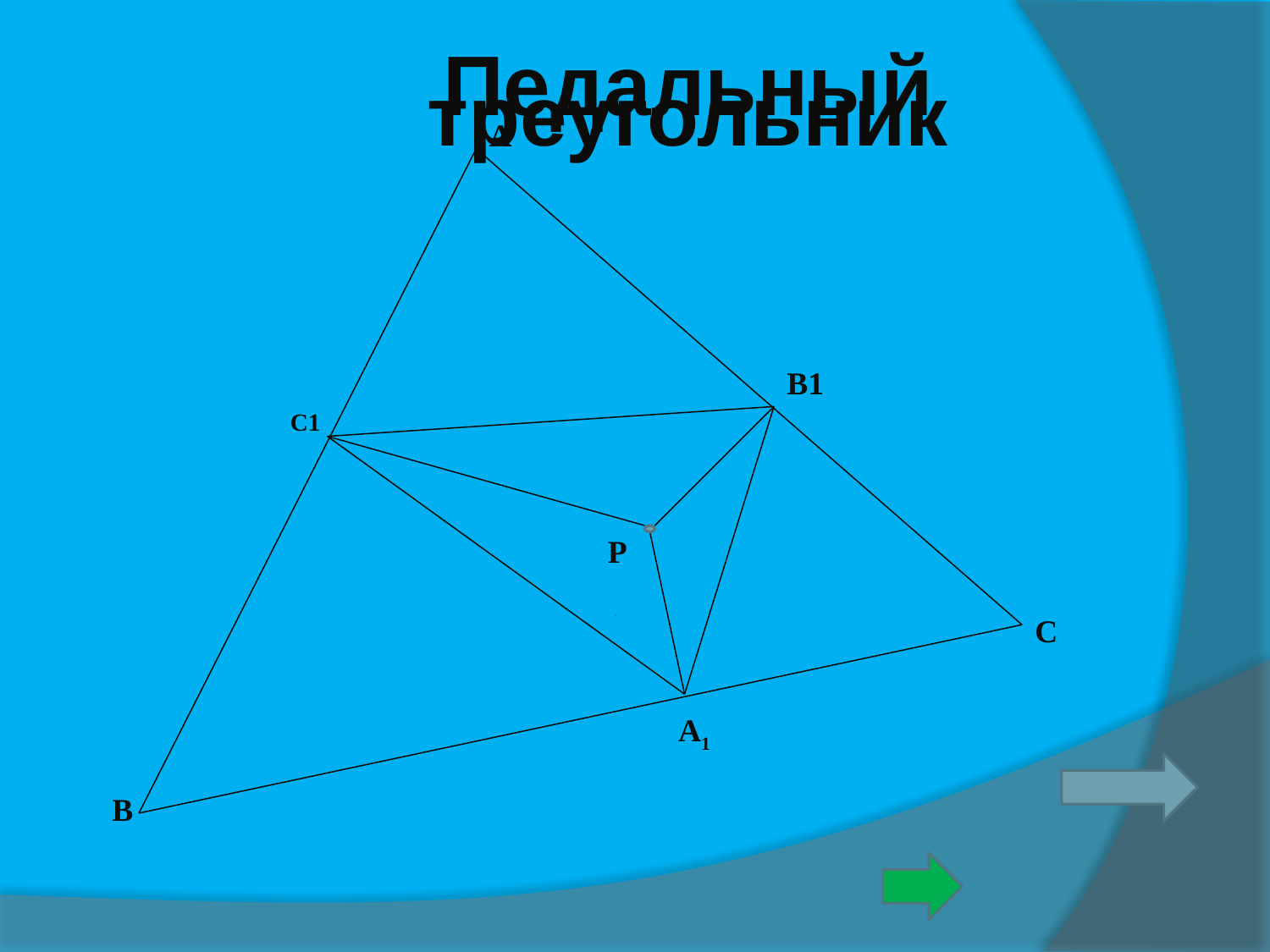

Педальный треугольник

А

В1
С1
Р

С
А1

В